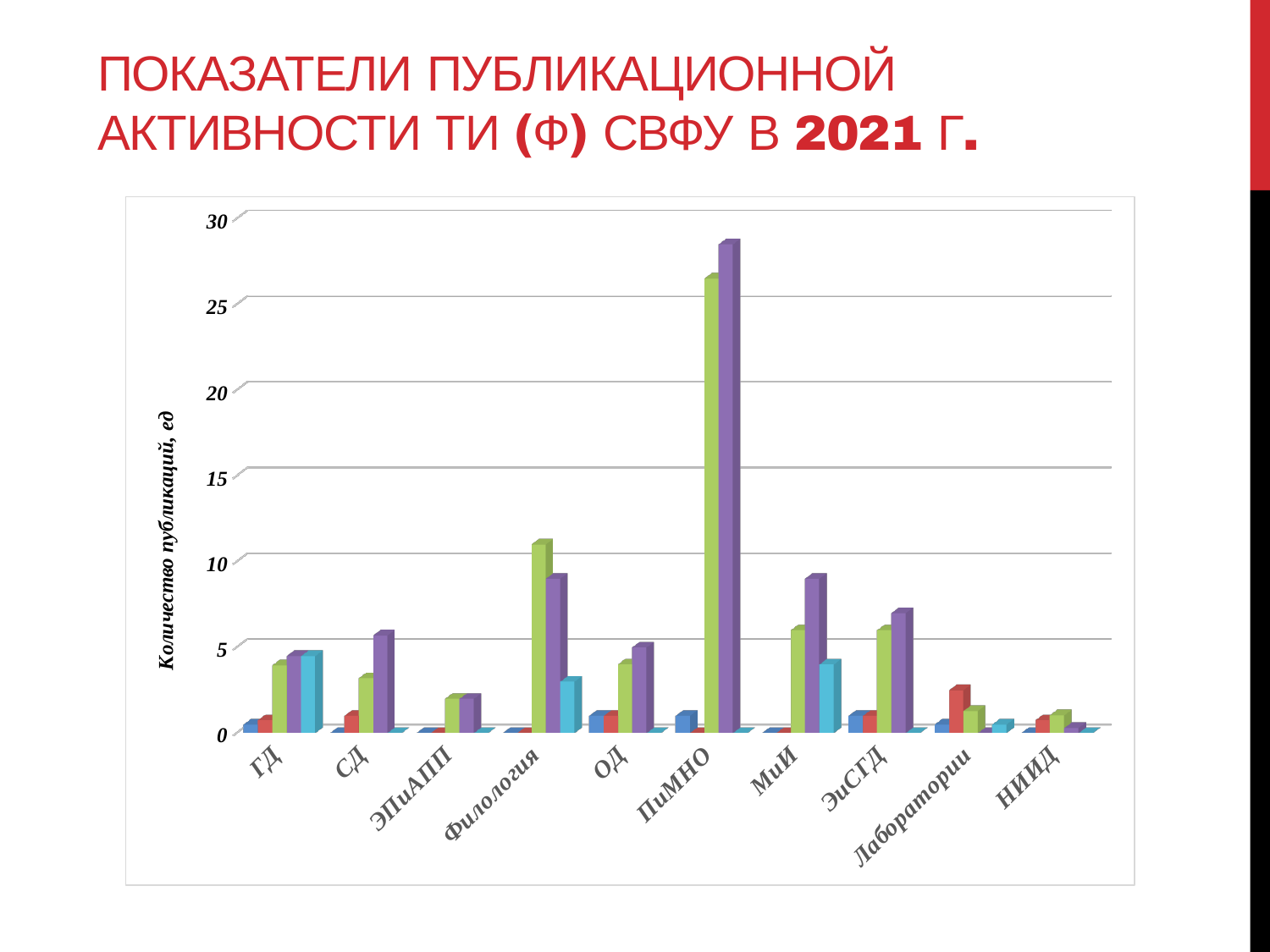

# Показатели публикационной активности ТИ (ф) СВФУ в 2021 г.

[unsupported chart]